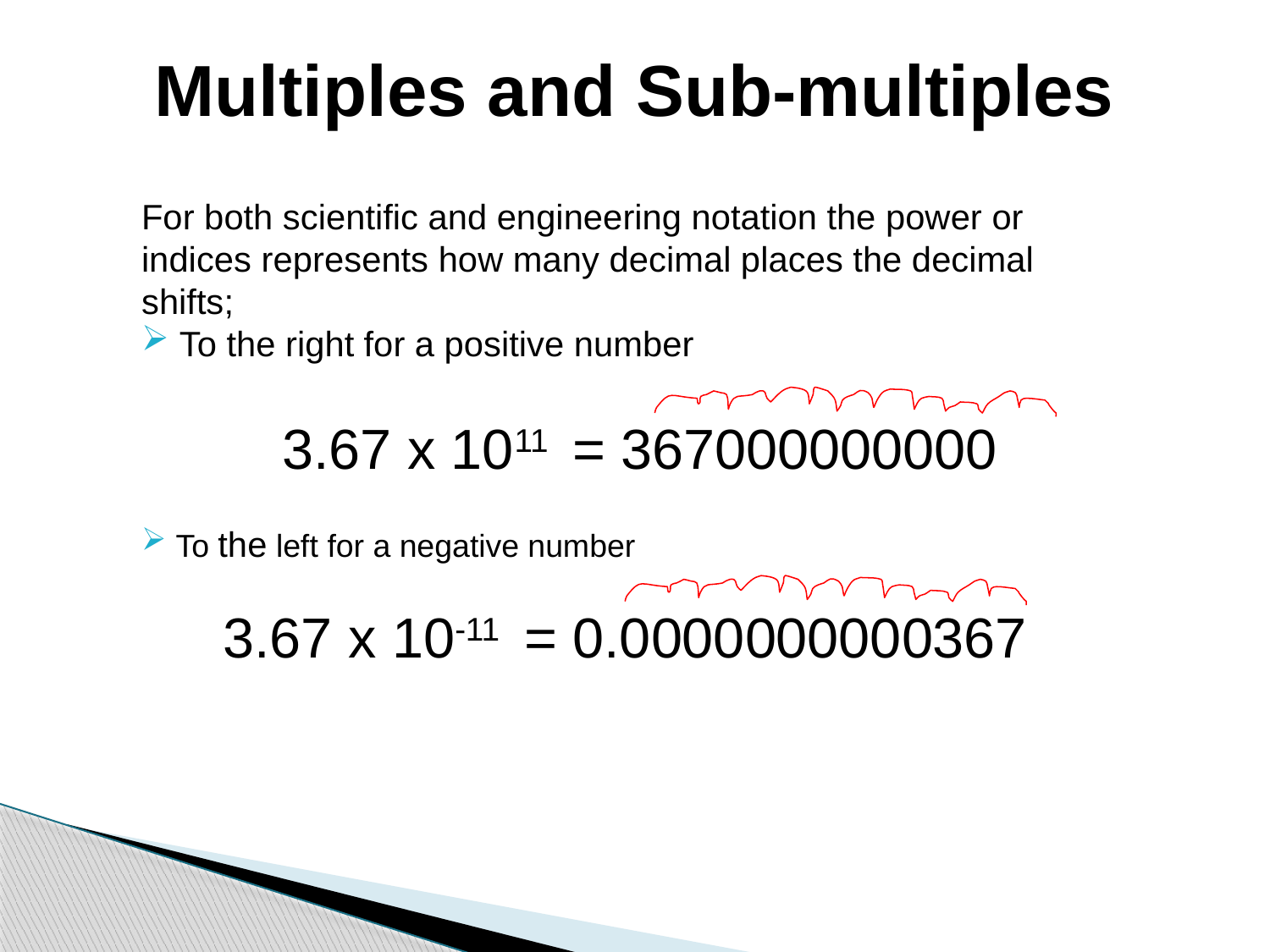

Multiples and Sub-multiples
For both scientific and engineering notation the power or indices represents how many decimal places the decimal shifts;
 To the right for a positive number

3.67 x 1011  = 367000000000
 To the left for a negative number

3.67 x 10-11  = 0.0000000000367